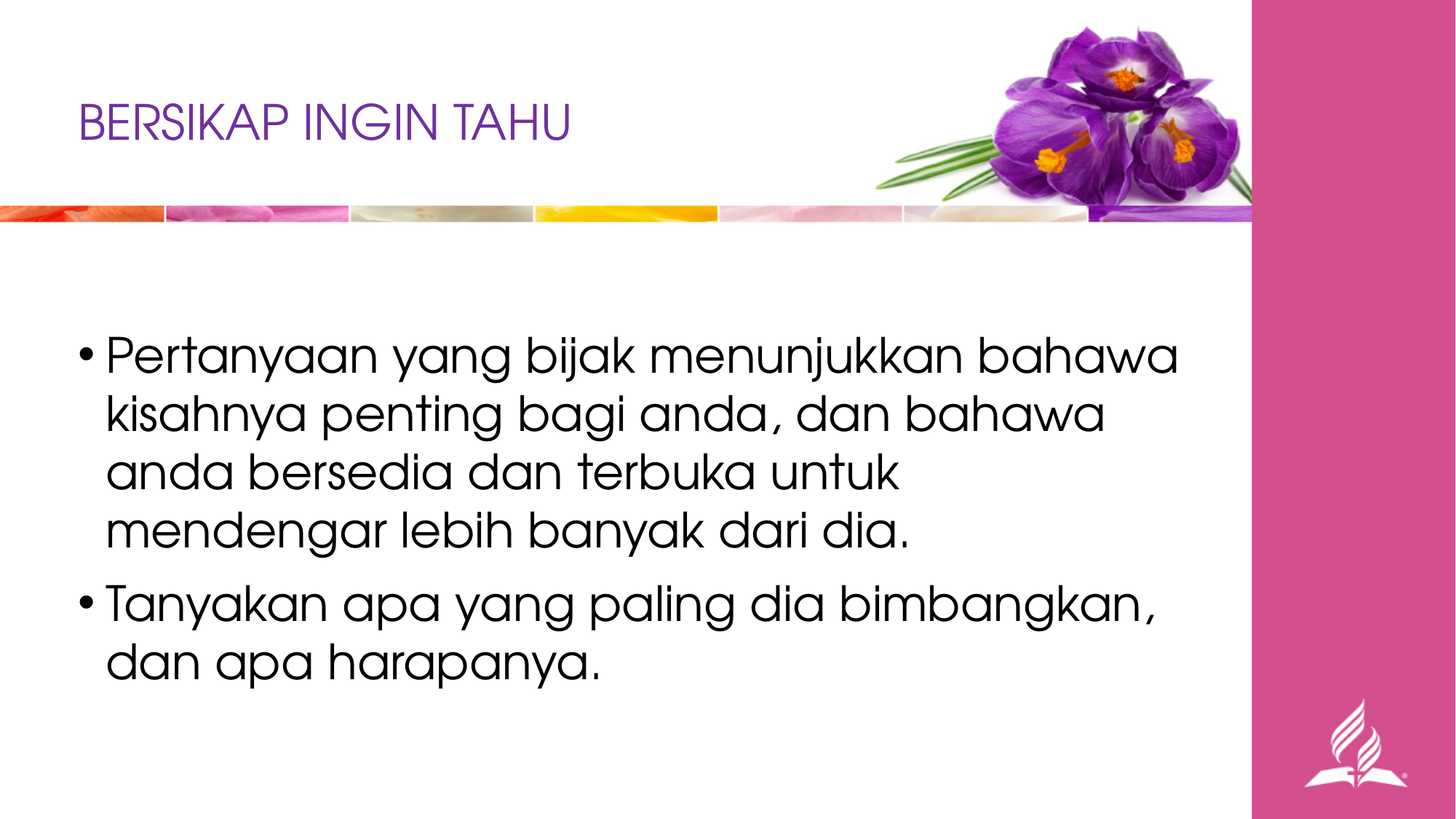

BERSIKAP INGIN TAHU
Pertanyaan yang bijak menunjukkan bahawa kisahnya penting bagi anda, dan bahawa anda bersedia dan terbuka untuk mendengar lebih banyak dari dia.
Tanyakan apa yang paling dia bimbangkan, dan apa harapanya.